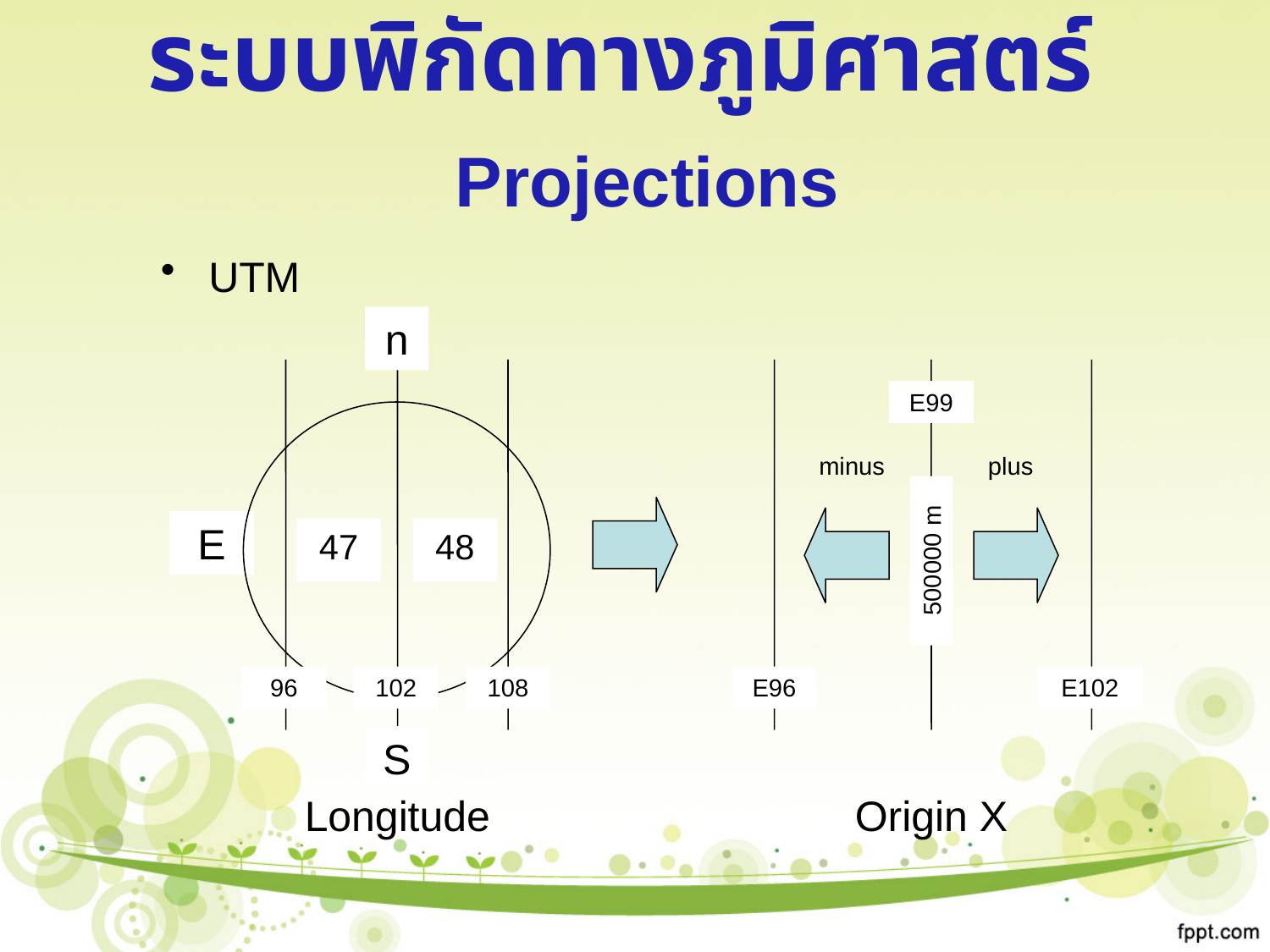

# ระบบพิกัดทางภูมิศาสตร์ Projections
UTM
n

E99

minus
plus

E

47
48
500000 m
96
102
108
E96
E102
S
Longitude
Origin X